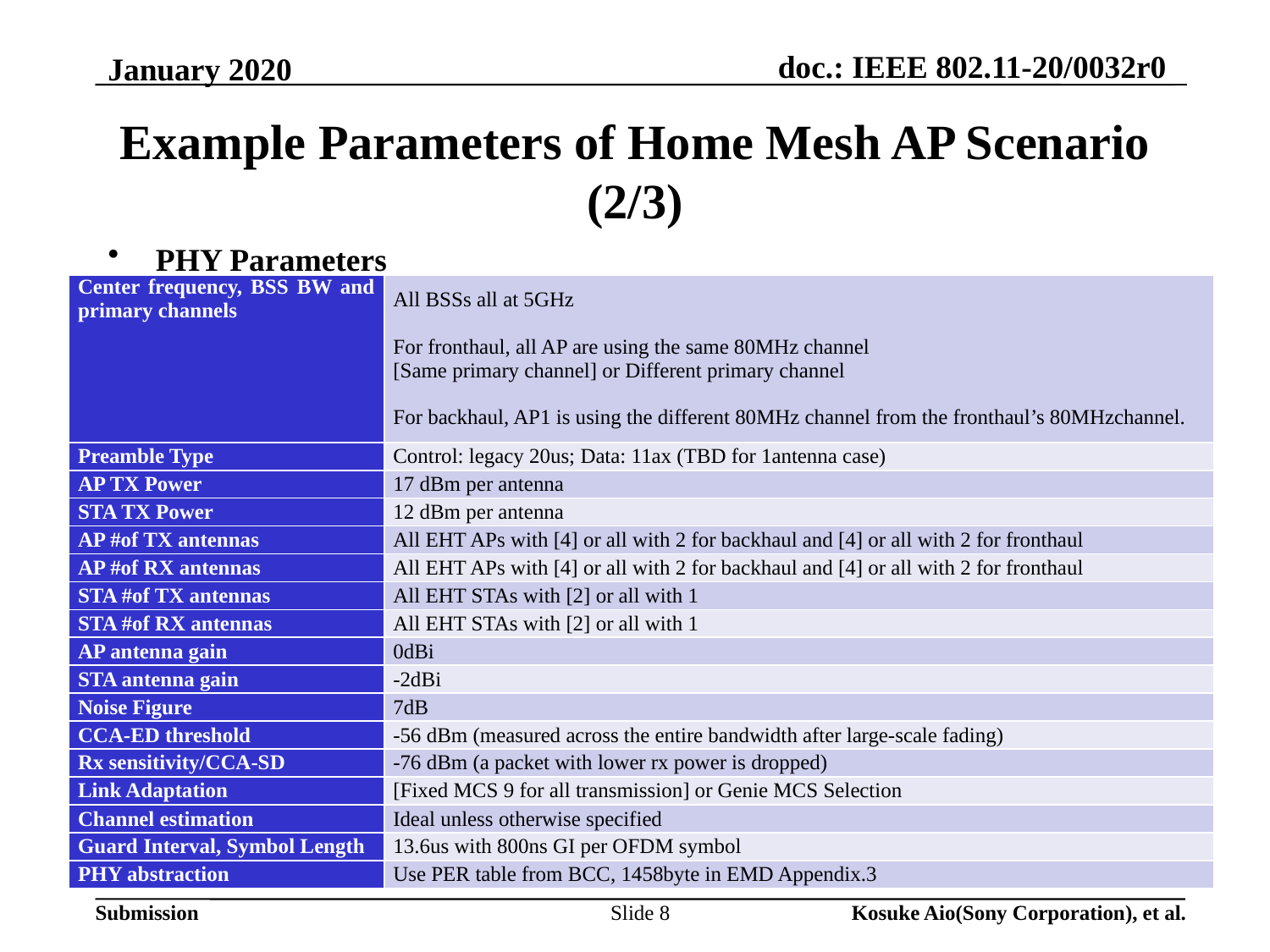

# Example Parameters of Home Mesh AP Scenario (2/3)
PHY Parameters
| Center frequency, BSS BW and primary channels | All BSSs all at 5GHz   For fronthaul, all AP are using the same 80MHz channel [Same primary channel] or Different primary channel   For backhaul, AP1 is using the different 80MHz channel from the fronthaul’s 80MHzchannel. |
| --- | --- |
| Preamble Type | Control: legacy 20us; Data: 11ax (TBD for 1antenna case) |
| AP TX Power | 17 dBm per antenna |
| STA TX Power | 12 dBm per antenna |
| AP #of TX antennas | All EHT APs with [4] or all with 2 for backhaul and [4] or all with 2 for fronthaul |
| AP #of RX antennas | All EHT APs with [4] or all with 2 for backhaul and [4] or all with 2 for fronthaul |
| STA #of TX antennas | All EHT STAs with [2] or all with 1 |
| STA #of RX antennas | All EHT STAs with [2] or all with 1 |
| AP antenna gain | 0dBi |
| STA antenna gain | -2dBi |
| Noise Figure | 7dB |
| CCA-ED threshold | -56 dBm (measured across the entire bandwidth after large-scale fading) |
| Rx sensitivity/CCA-SD | -76 dBm (a packet with lower rx power is dropped) |
| Link Adaptation | [Fixed MCS 9 for all transmission] or Genie MCS Selection |
| Channel estimation | Ideal unless otherwise specified |
| Guard Interval, Symbol Length | 13.6us with 800ns GI per OFDM symbol |
| PHY abstraction | Use PER table from BCC, 1458byte in EMD Appendix.3 |
Slide 8
Kosuke Aio(Sony Corporation), et al.